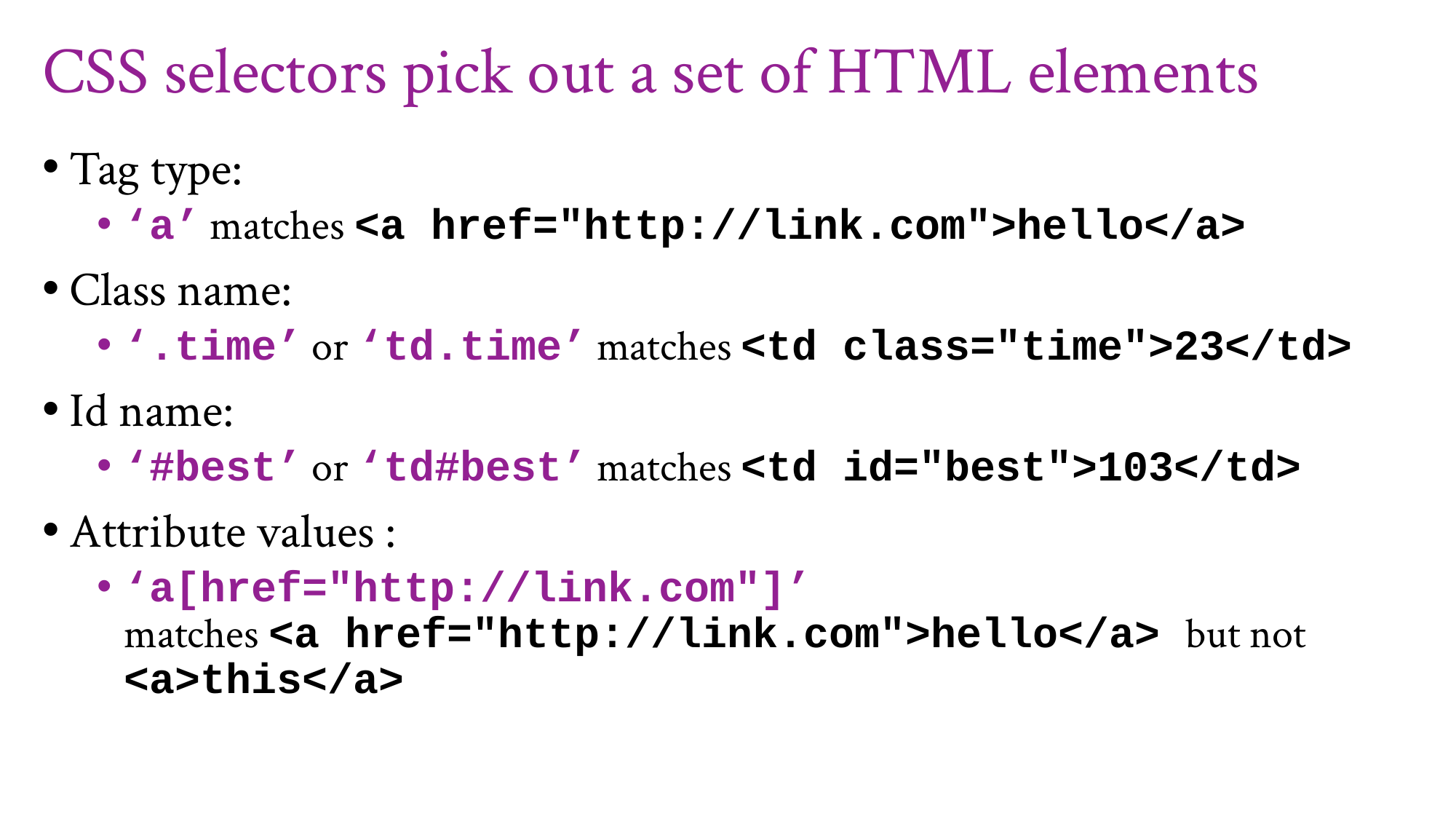

# CSS selectors pick out a set of HTML elements
Tag type:
‘a’ matches <a href="http://link.com">hello</a>
Class name:
‘.time’ or ‘td.time’ matches <td class="time">23</td>
Id name:
‘#best’ or ‘td#best’ matches <td id="best">103</td>
Attribute values :
‘a[href="http://link.com"]’
matches <a href="http://link.com">hello</a> but not <a>this</a>